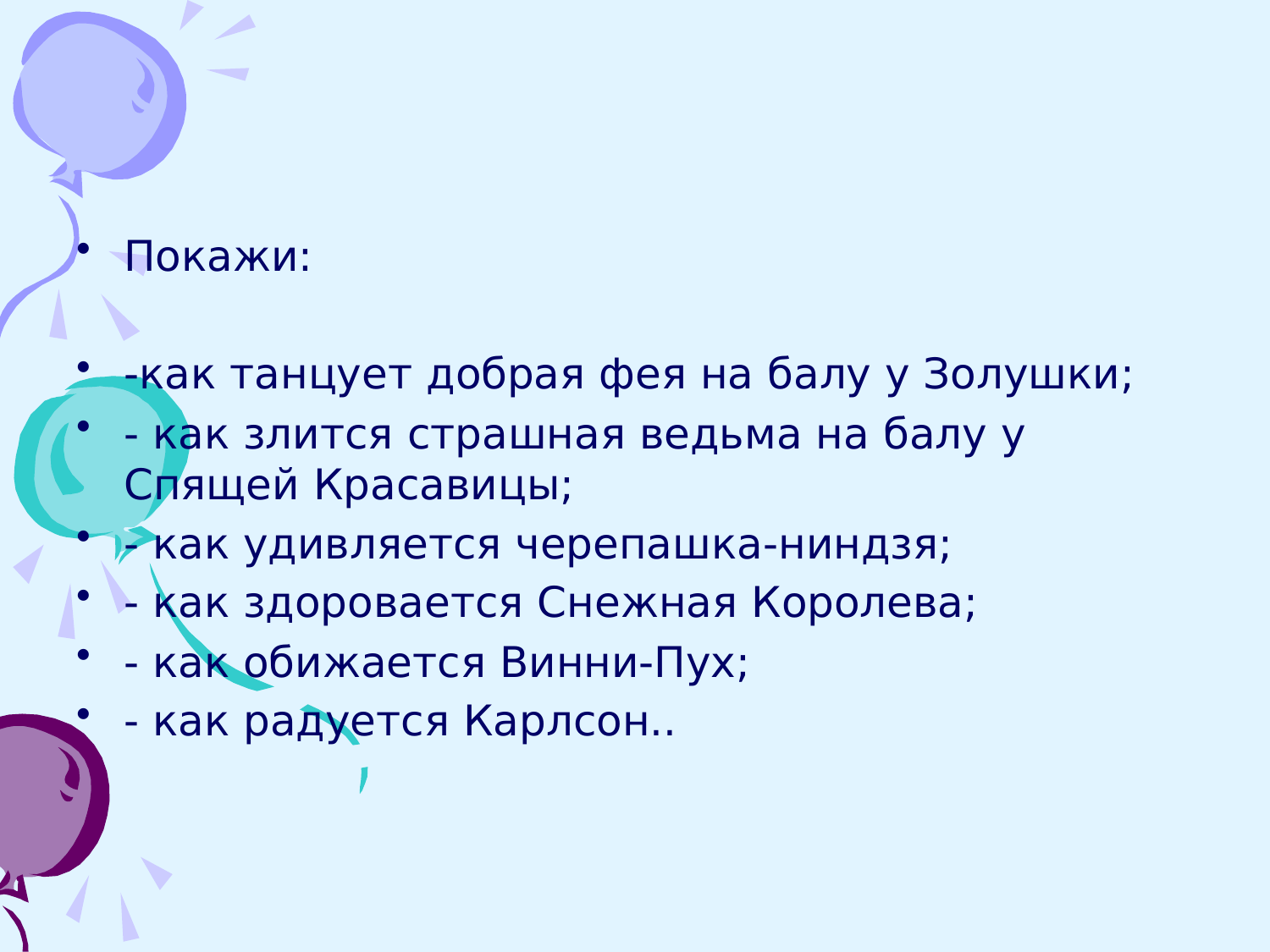

Покажи:

-как танцует добрая фея на балу у Золушки;
- как злится страшная ведьма на балу у Спящей Красавицы;
- как удивляется черепашка-ниндзя;
- как здоровается Снежная Королева;
- как обижается Винни-Пух;
- как радуется Карлсон..